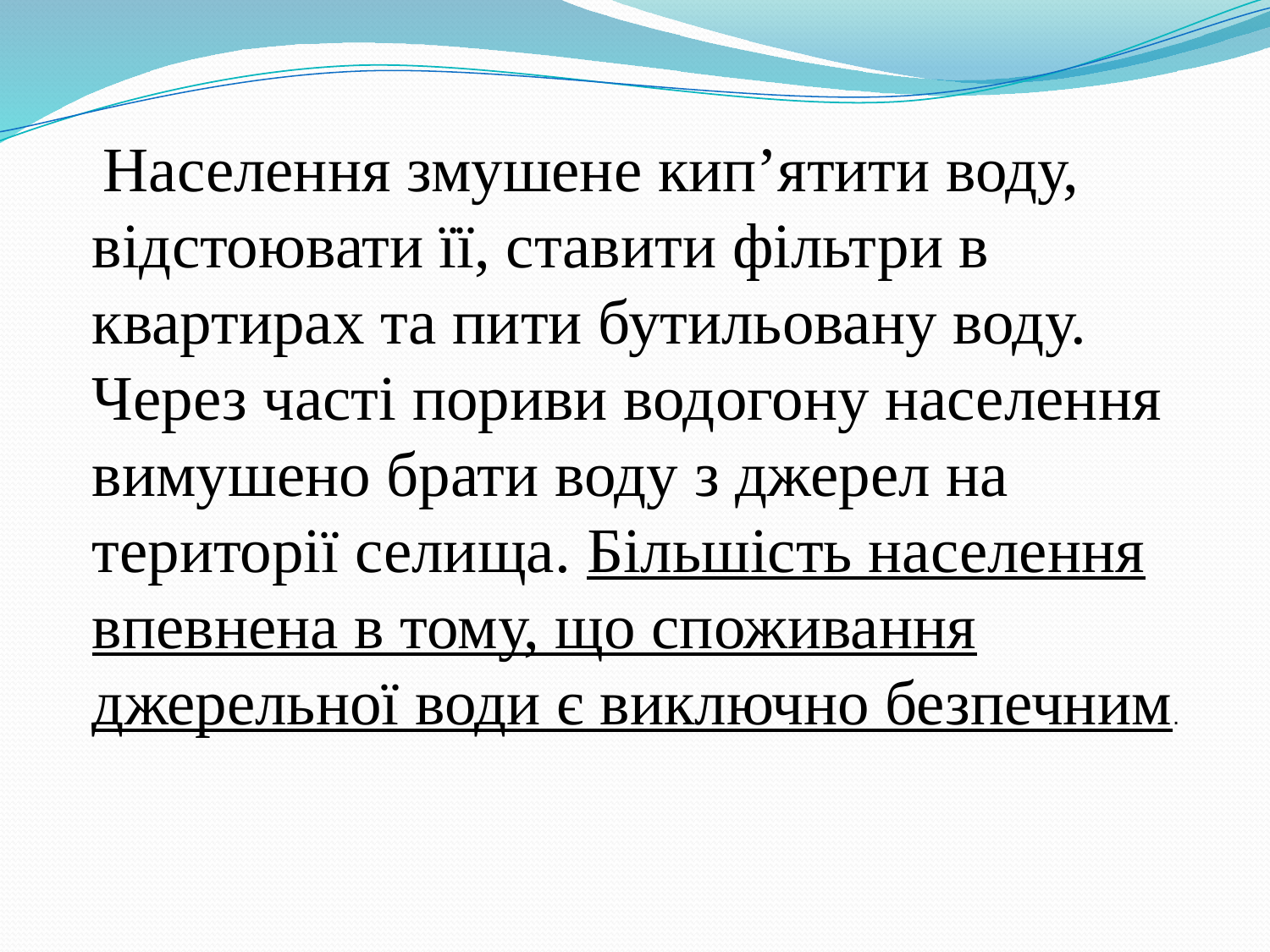

Населення змушене кип’ятити воду, відстоювати її, ставити фільтри в квартирах та пити бутильовану воду.
Через часті пориви водогону населення вимушено брати воду з джерел на території селища. Більшість населення впевнена в тому, що споживання джерельної води є виключно безпечним.